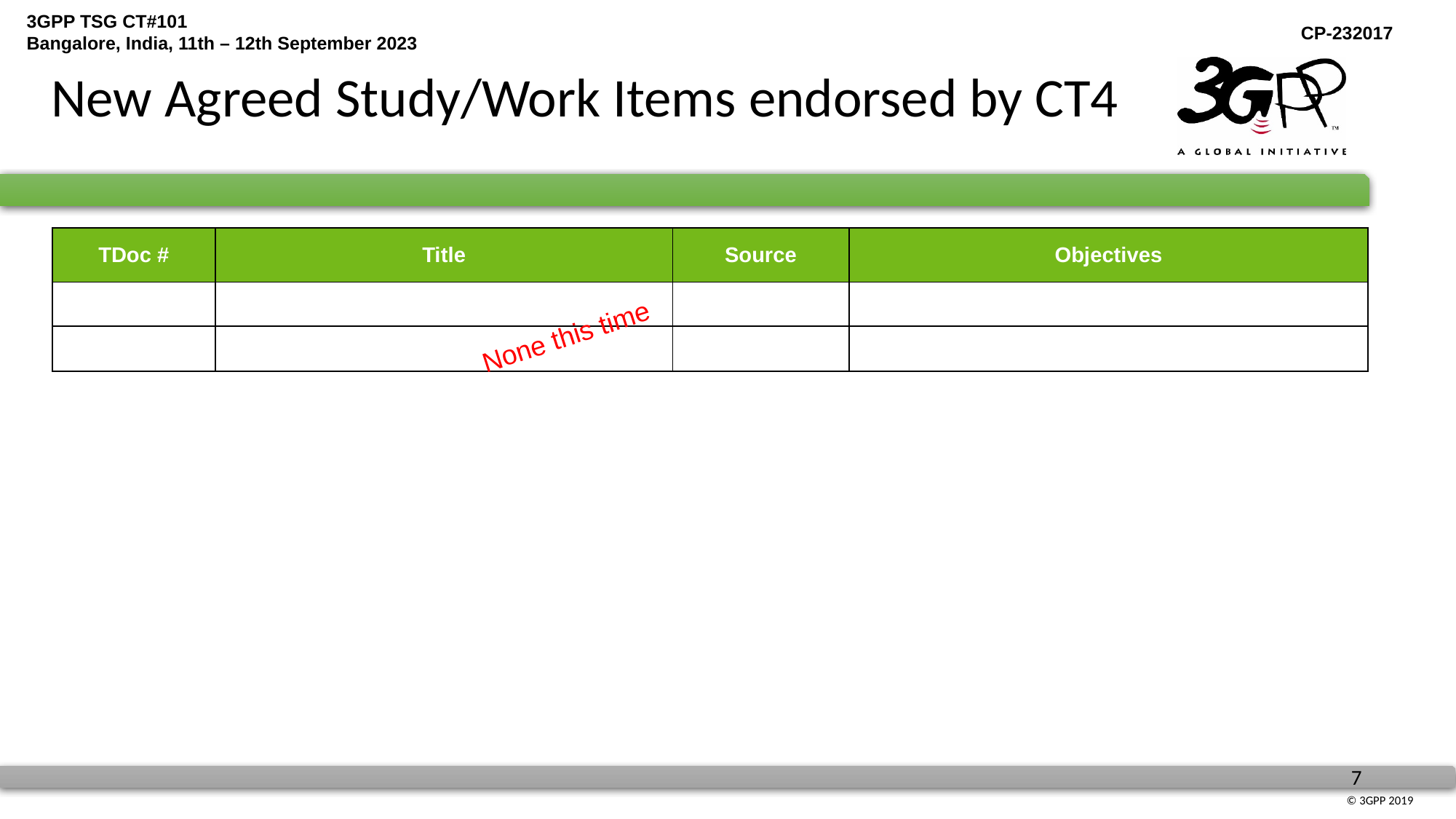

# New Agreed Study/Work Items endorsed by CT4
| TDoc # | Title | Source | Objectives |
| --- | --- | --- | --- |
|  |  |  |  |
|  |  |  |  |
None this time